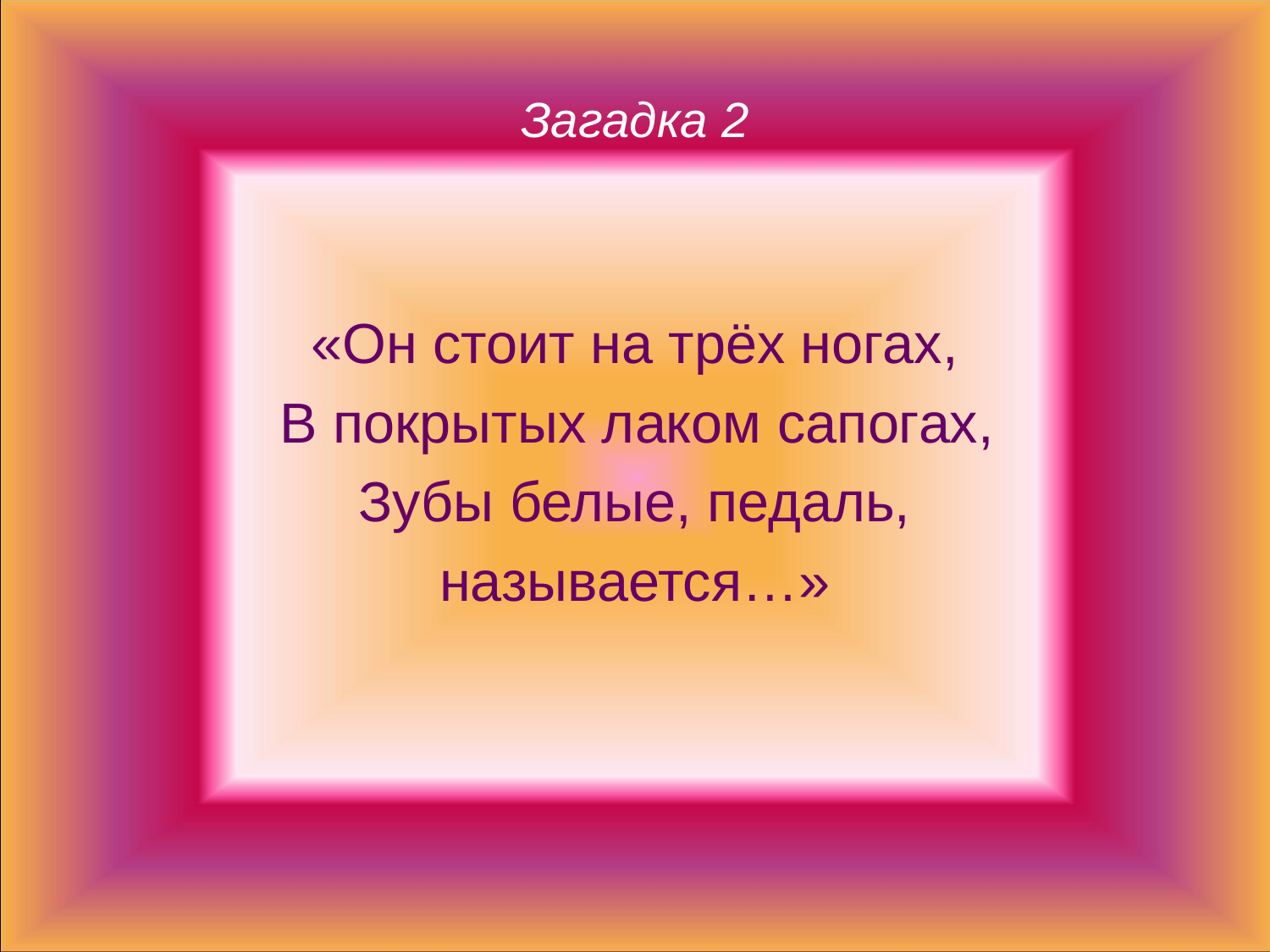

# Загадка 2

«Он стоит на трёх ногах,
             В покрытых лаком сапогах,
Зубы белые, педаль,
называется…»